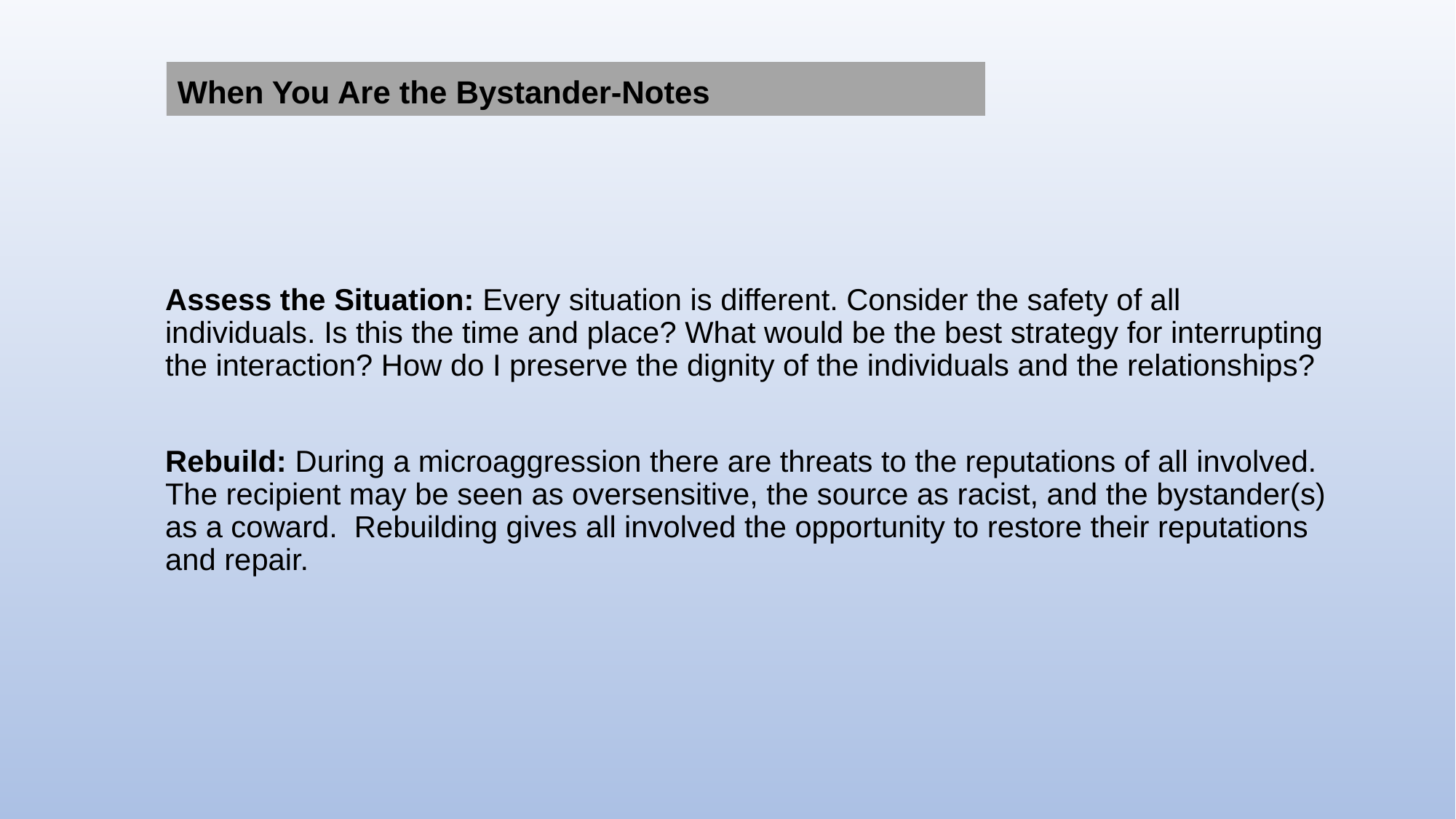

When You Are the Bystander-Notes

Assess the Situation: Every situation is different. Consider the safety of all individuals. Is this the time and place? What would be the best strategy for interrupting the interaction? How do I preserve the dignity of the individuals and the relationships?

Rebuild: During a microaggression there are threats to the reputations of all involved. The recipient may be seen as oversensitive, the source as racist, and the bystander(s) as a coward.  Rebuilding gives all involved the opportunity to restore their reputations and repair.